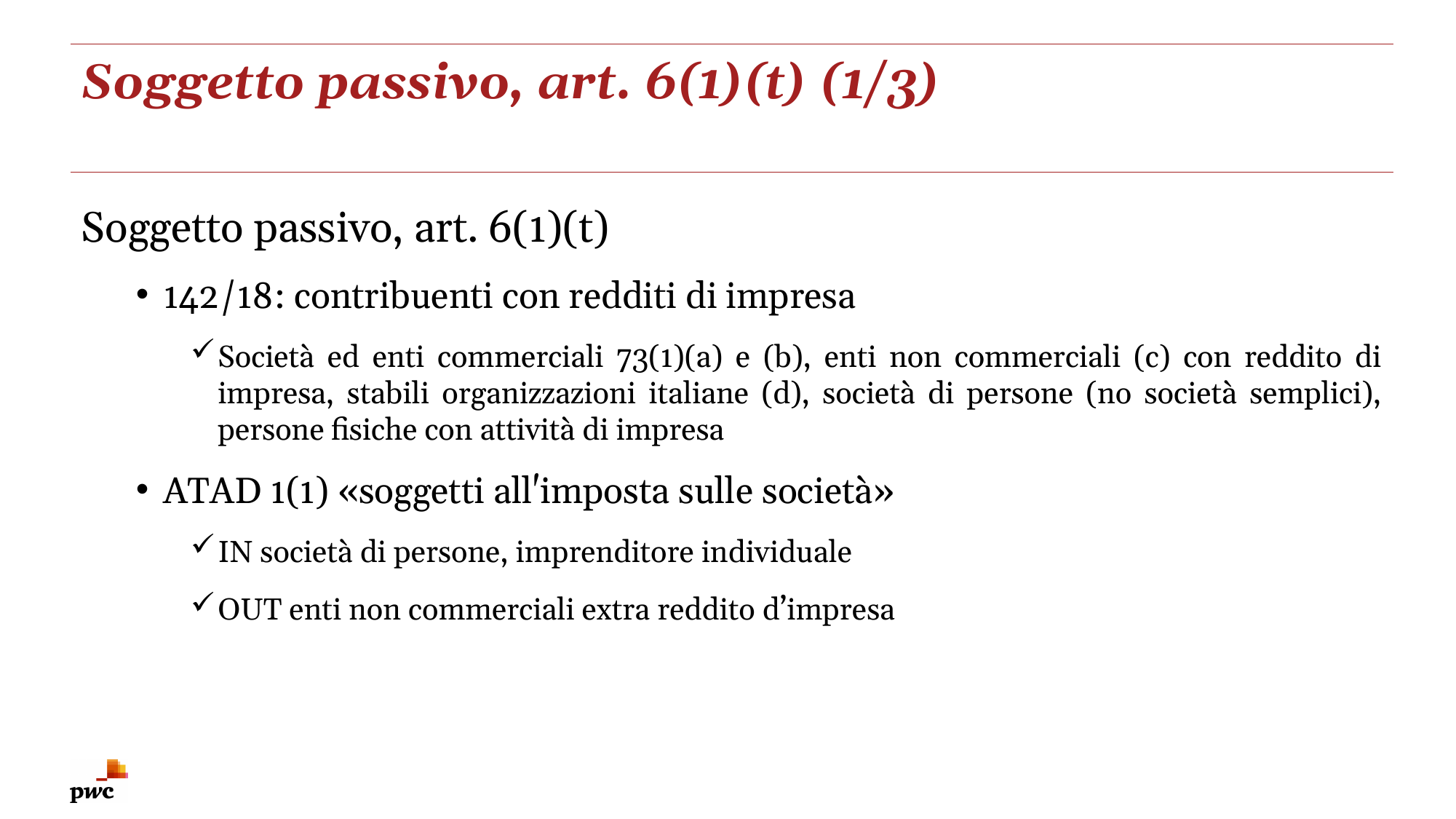

# Soggetto passivo, art. 6(1)(t) (1/3)
Soggetto passivo, art. 6(1)(t)
142/18: contribuenti con redditi di impresa
Società ed enti commerciali 73(1)(a) e (b), enti non commerciali (c) con reddito di impresa, stabili organizzazioni italiane (d), società di persone (no società semplici), persone fisiche con attività di impresa
ATAD 1(1) «soggetti all'imposta sulle società»
IN società di persone, imprenditore individuale
OUT enti non commerciali extra reddito d’impresa